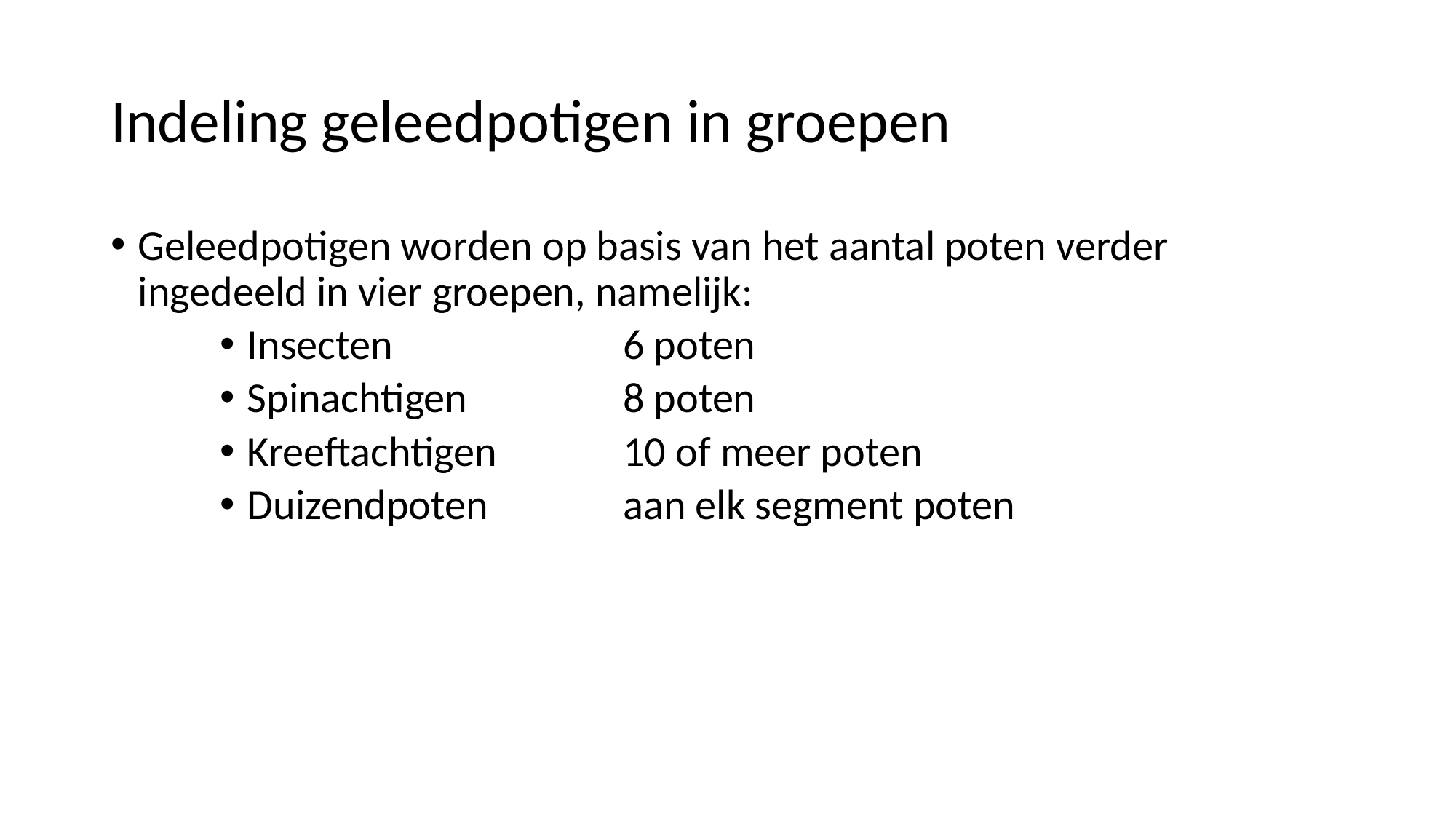

# Indeling geleedpotigen in groepen
Geleedpotigen worden op basis van het aantal poten verder ingedeeld in vier groepen, namelijk:
Insecten		     6 poten
Spinachtigen	     8 poten
Kreeftachtigen	     10 of meer poten
Duizendpoten	     aan elk segment poten